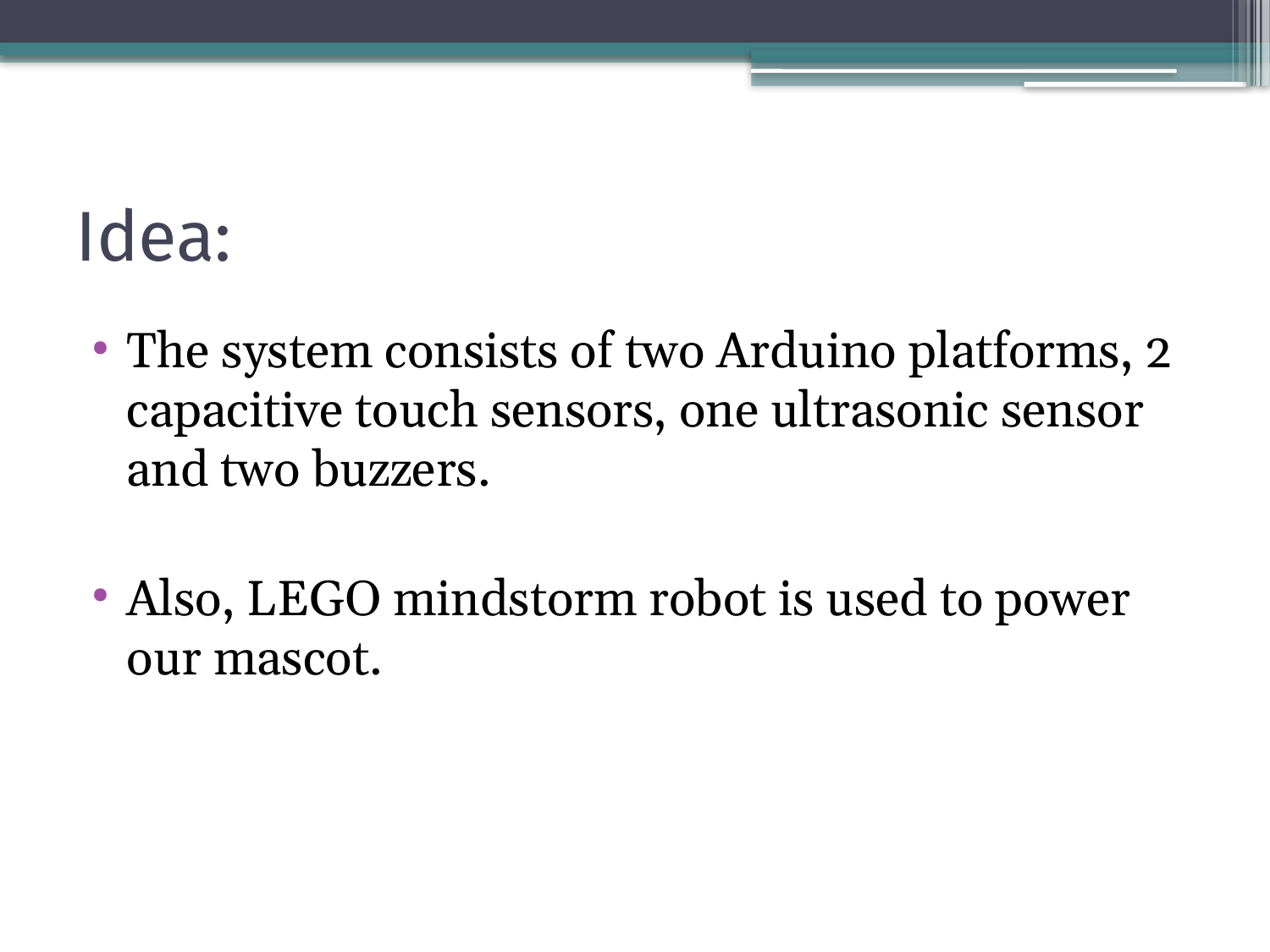

# Idea:
The system consists of two Arduino platforms, 2 capacitive touch sensors, one ultrasonic sensor and two buzzers.

Also, LEGO mindstorm robot is used to power our mascot.